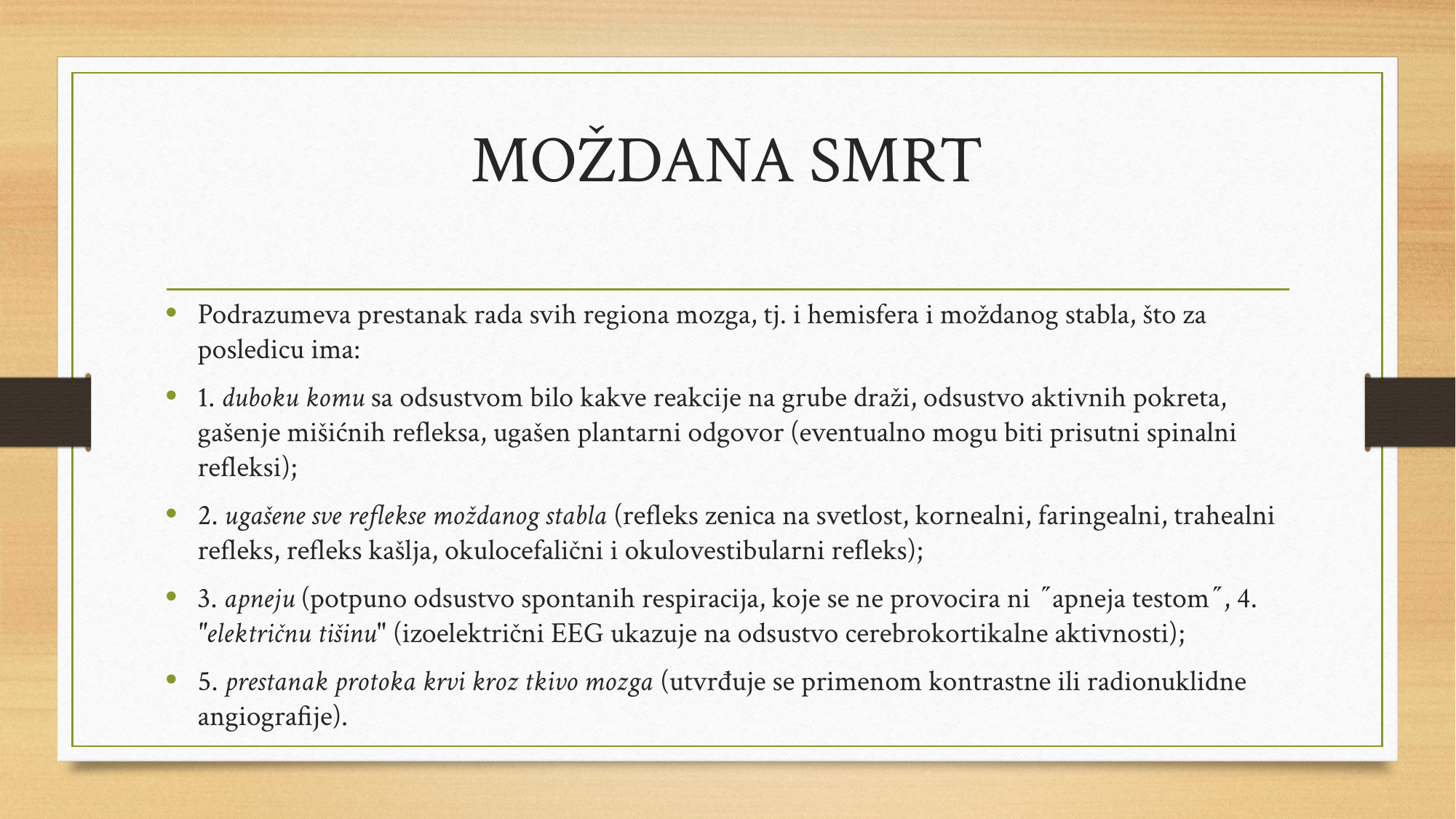

# MOŽDANA SMRT
Podrazumeva prestanak rada svih regiona mozga, tj. i hemisfera i moždanog stabla, što za posledicu ima:
1. duboku komu sa odsustvom bilo kakve reakcije na grube draži, odsustvo aktivnih pokreta, gašenje mišićnih refleksa, ugašen plantarni odgovor (eventualno mogu biti prisutni spinalni refleksi);
2. ugašene sve reflekse moždanog stabla (refleks zenica na svetlost, kornealni, faringealni, trahealni refleks, refleks kašlja, okulocefalični i okulovestibularni refleks);
3. apneju (potpuno odsustvo spontanih respiracija, koje se ne provocira ni ″apneja testom″, 4. "električnu tišinu" (izoelektrični EEG ukazuje na odsustvo cerebrokortikalne aktivnosti);
5. prestanak protoka krvi kroz tkivo mozga (utvrđuje se primenom kontrastne ili radionuklidne angiografije).